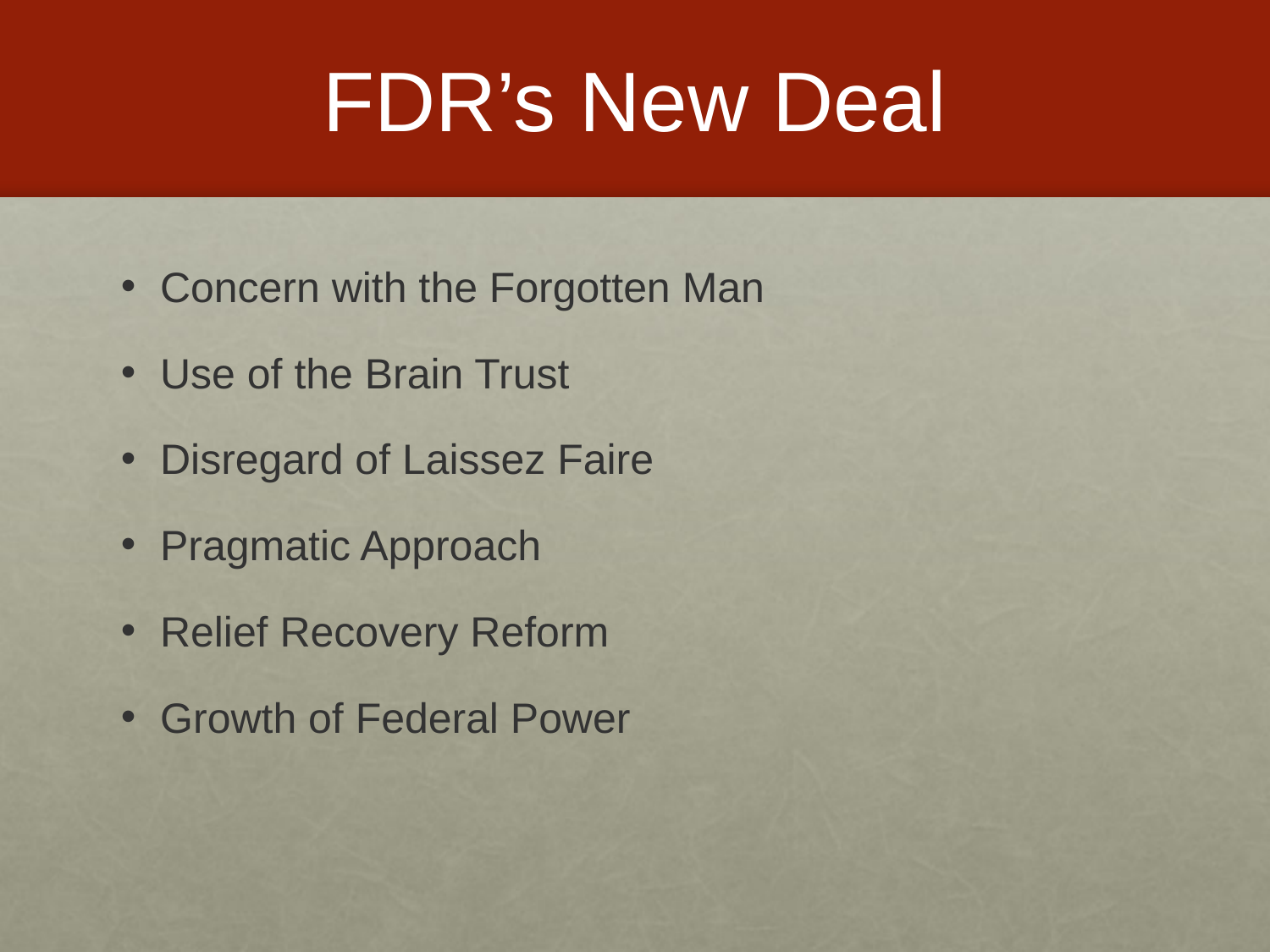

# FDR’s New Deal
Concern with the Forgotten Man
Use of the Brain Trust
Disregard of Laissez Faire
Pragmatic Approach
Relief Recovery Reform
Growth of Federal Power